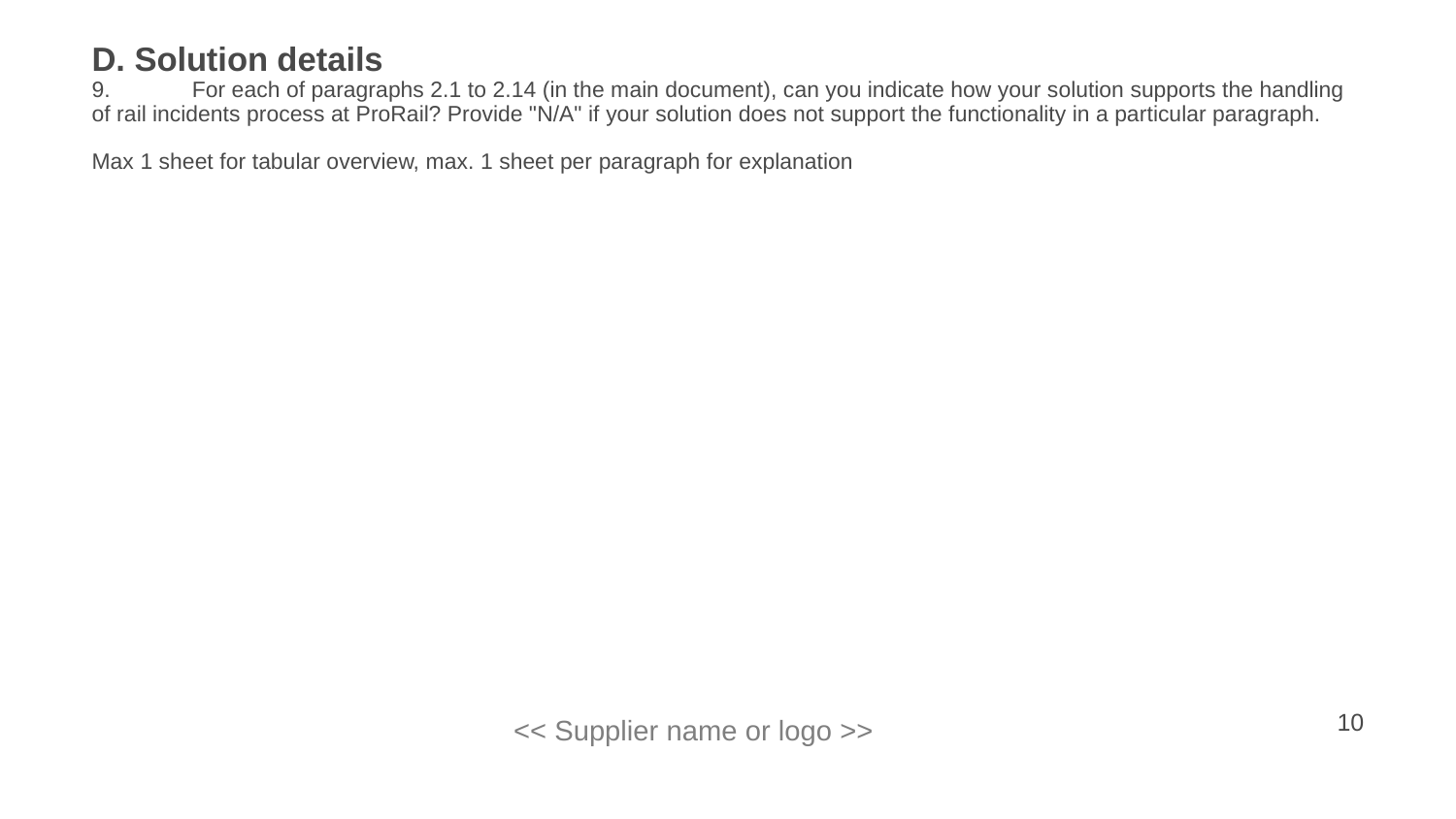

# D. Solution details 9.	For each of paragraphs 2.1 to 2.14 (in the main document), can you indicate how your solution supports the handling of rail incidents process at ProRail? Provide "N/A" if your solution does not support the functionality in a particular paragraph. Max 1 sheet for tabular overview, max. 1 sheet per paragraph for explanation
<< Supplier name or logo >>